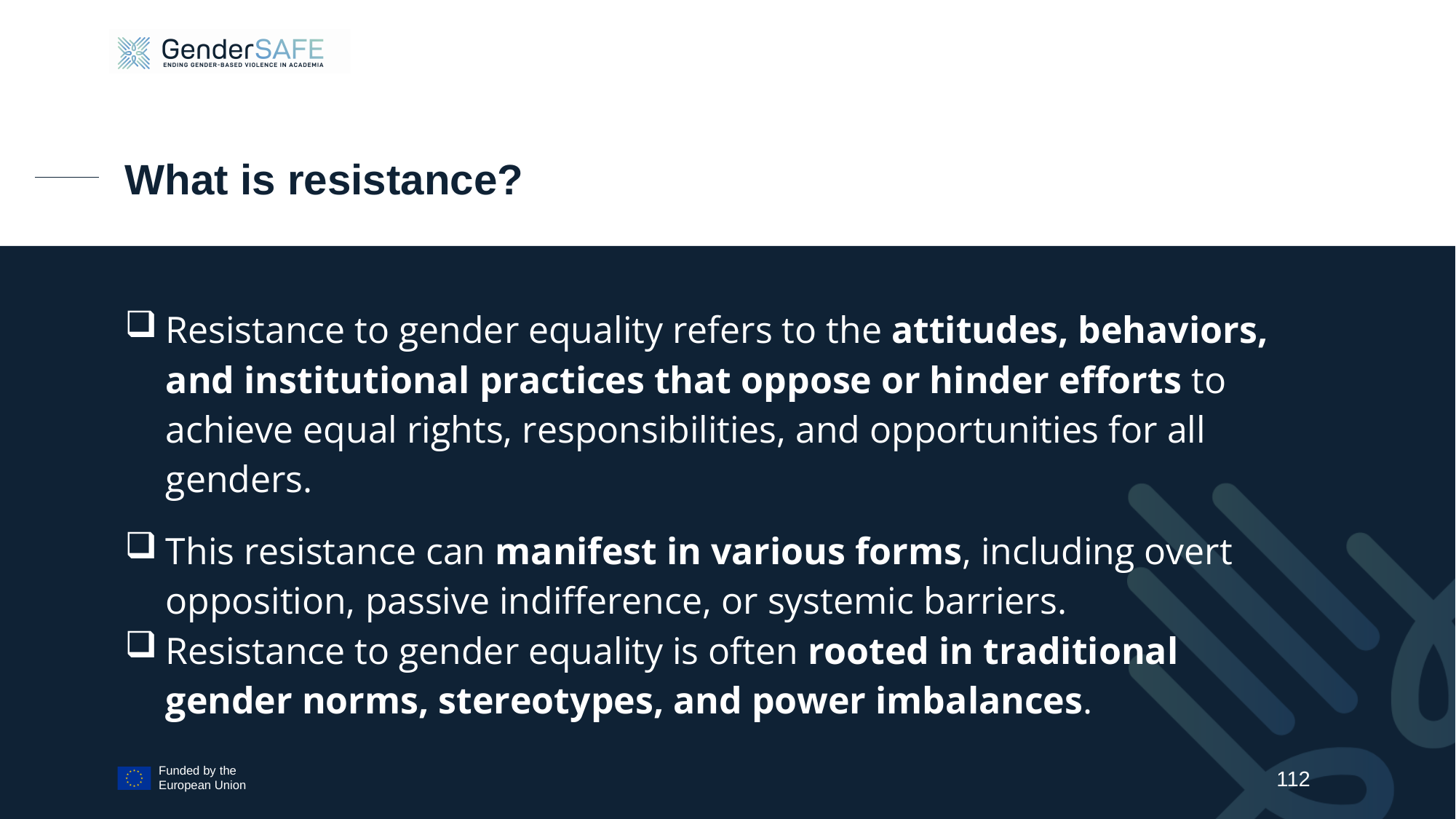

# What is resistance?
Resistance to gender equality refers to the attitudes, behaviors, and institutional practices that oppose or hinder efforts to achieve equal rights, responsibilities, and opportunities for all genders.

This resistance can manifest in various forms, including overt opposition, passive indifference, or systemic barriers.
Resistance to gender equality is often rooted in traditional gender norms, stereotypes, and power imbalances.